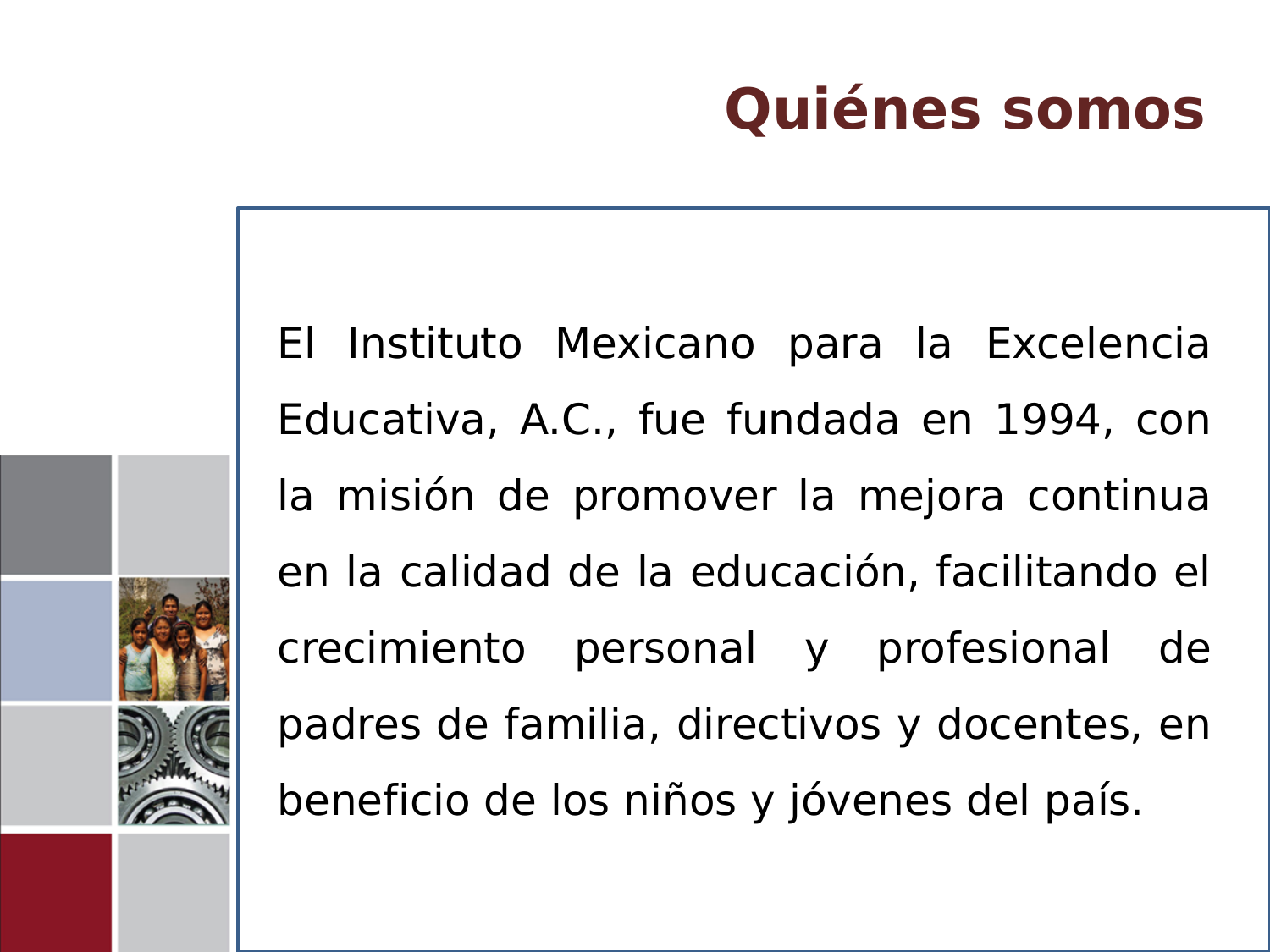

Quiénes somos
El Instituto Mexicano para la Excelencia Educativa, A.C., fue fundada en 1994, con la misión de promover la mejora continua en la calidad de la educación, facilitando el crecimiento personal y profesional de padres de familia, directivos y docentes, en beneficio de los niños y jóvenes del país.